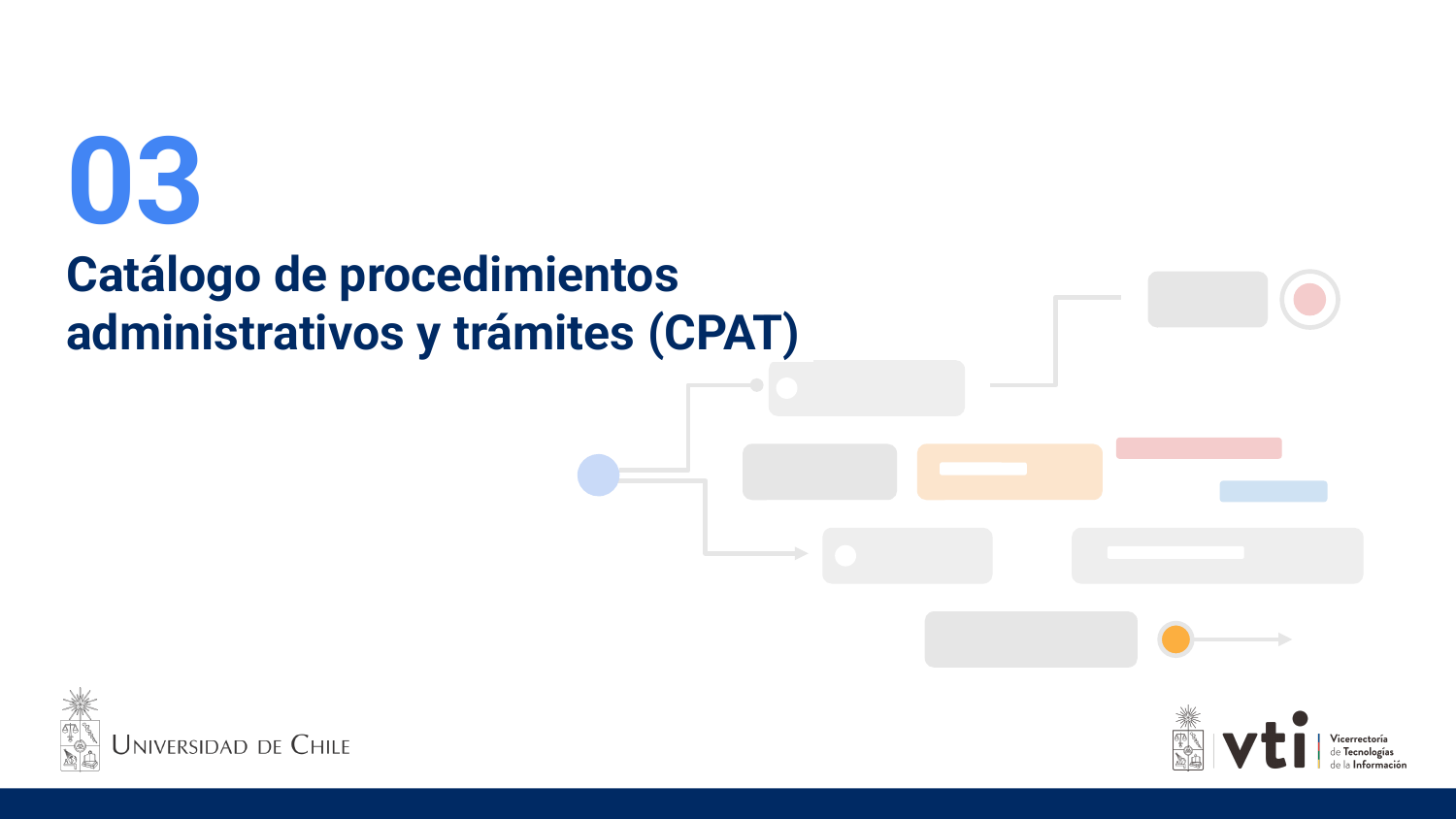

# 03

Catálogo de procedimientos administrativos y trámites (CPAT)